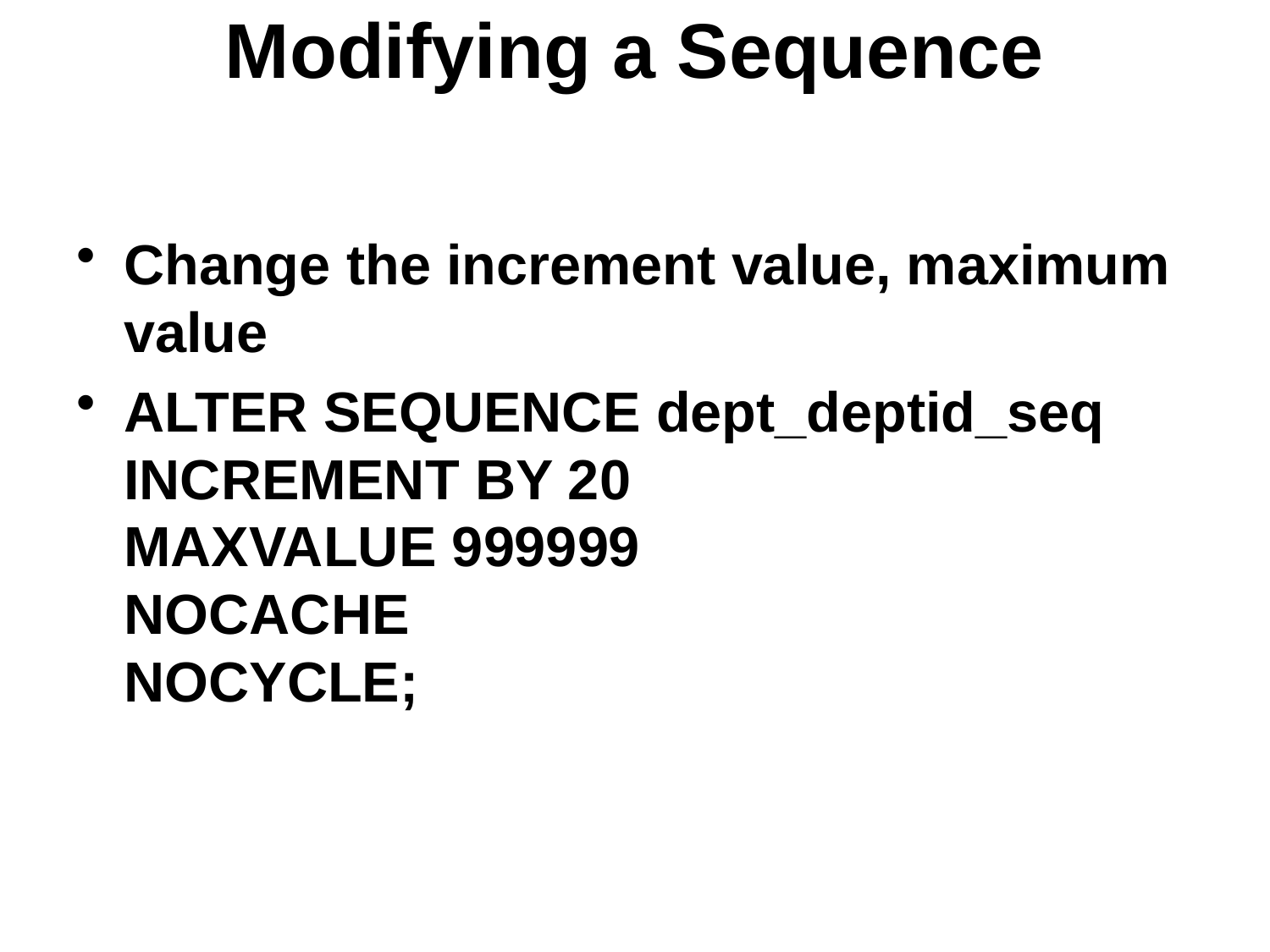

# Modifying a Sequence
Change the increment value, maximum value
ALTER SEQUENCE dept_deptid_seq
INCREMENT BY 20
MAXVALUE 999999
NOCACHE
NOCYCLE;